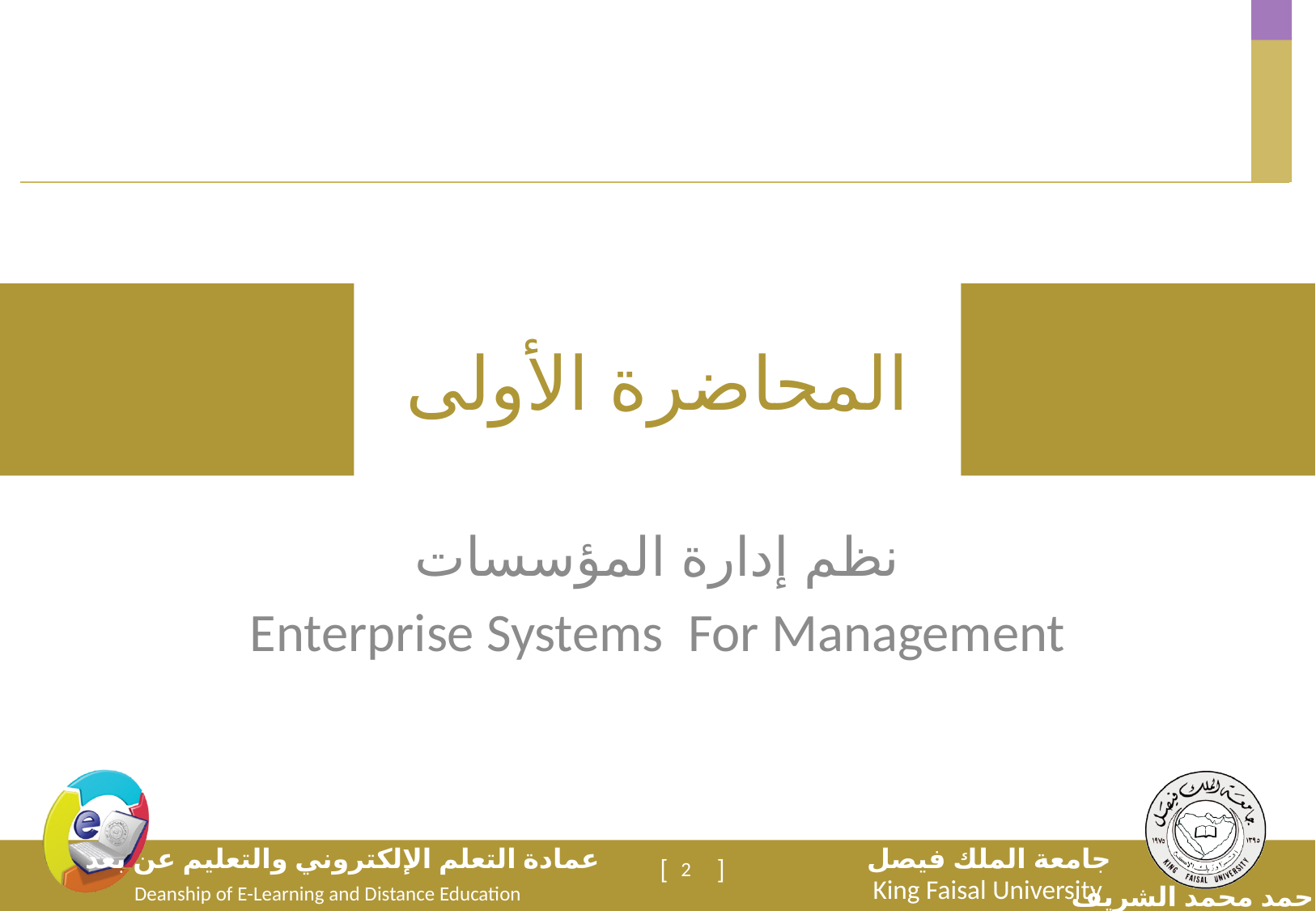

# المحاضرة الأولى
نظم إدارة المؤسسات
Enterprise Systems  For Management
2